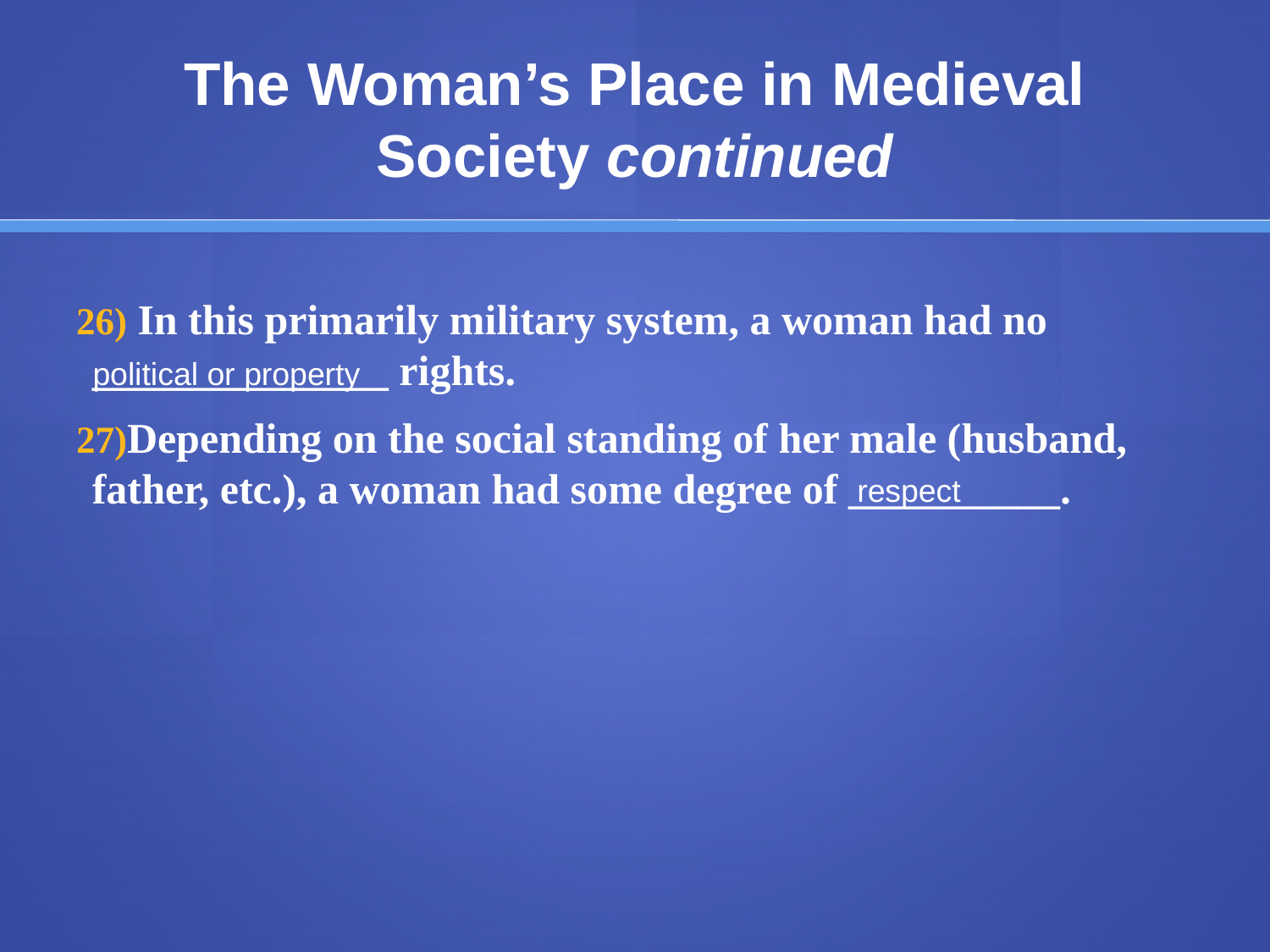

# The Woman’s Place in Medieval Society continued
 In this primarily military system, a woman had no ______________ rights.
Depending on the social standing of her male (husband, father, etc.), a woman had some degree of __________.

political or property
respect